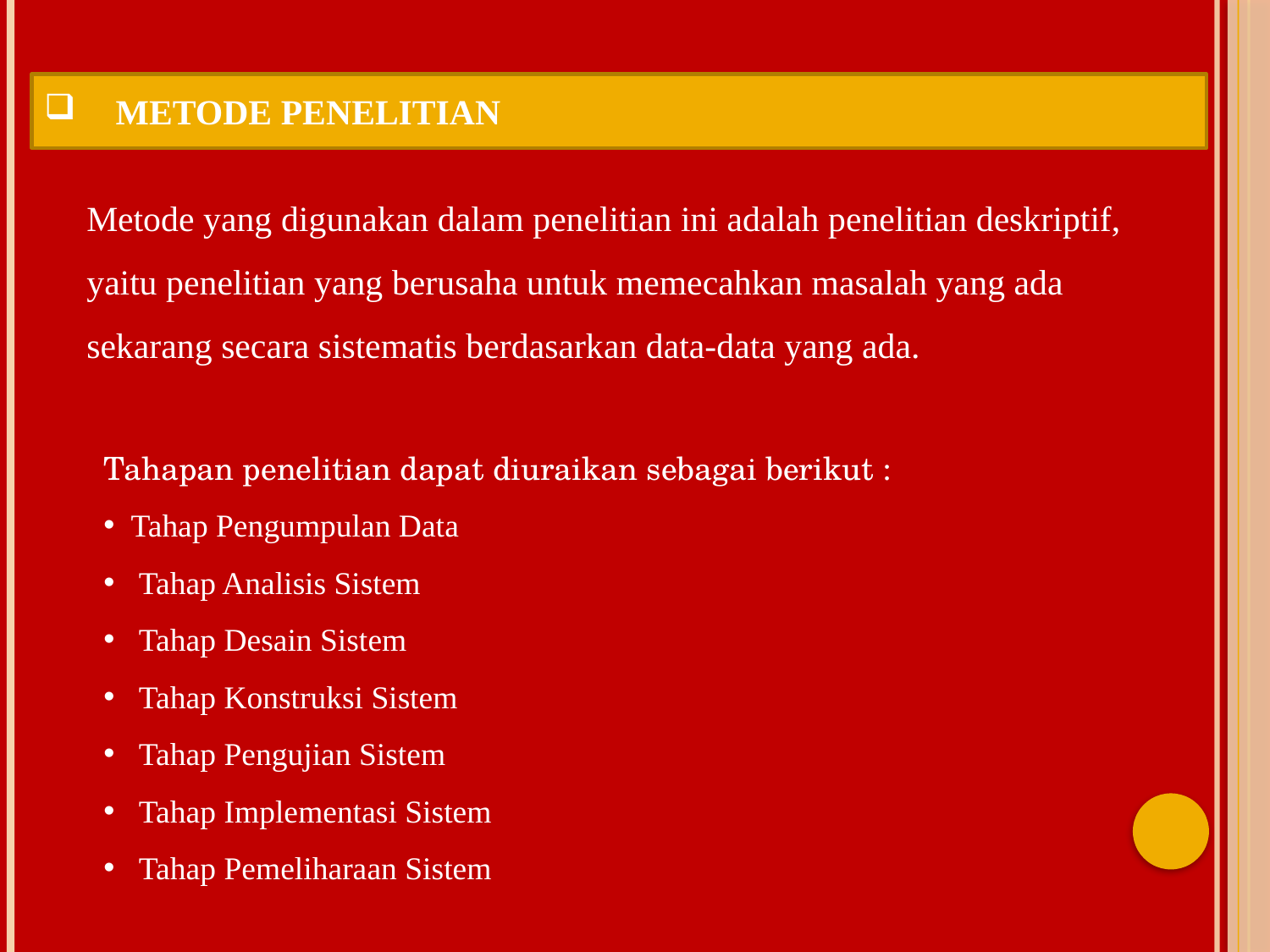

METODE PENELITIAN

Metode yang digunakan dalam penelitian ini adalah penelitian deskriptif, yaitu penelitian yang berusaha untuk memecahkan masalah yang ada sekarang secara sistematis berdasarkan data-data yang ada.
Tahapan penelitian dapat diuraikan sebagai berikut :
  Tahap Pengumpulan Data
   Tahap Analisis Sistem
   Tahap Desain Sistem
   Tahap Konstruksi Sistem
   Tahap Pengujian Sistem
   Tahap Implementasi Sistem
   Tahap Pemeliharaan Sistem